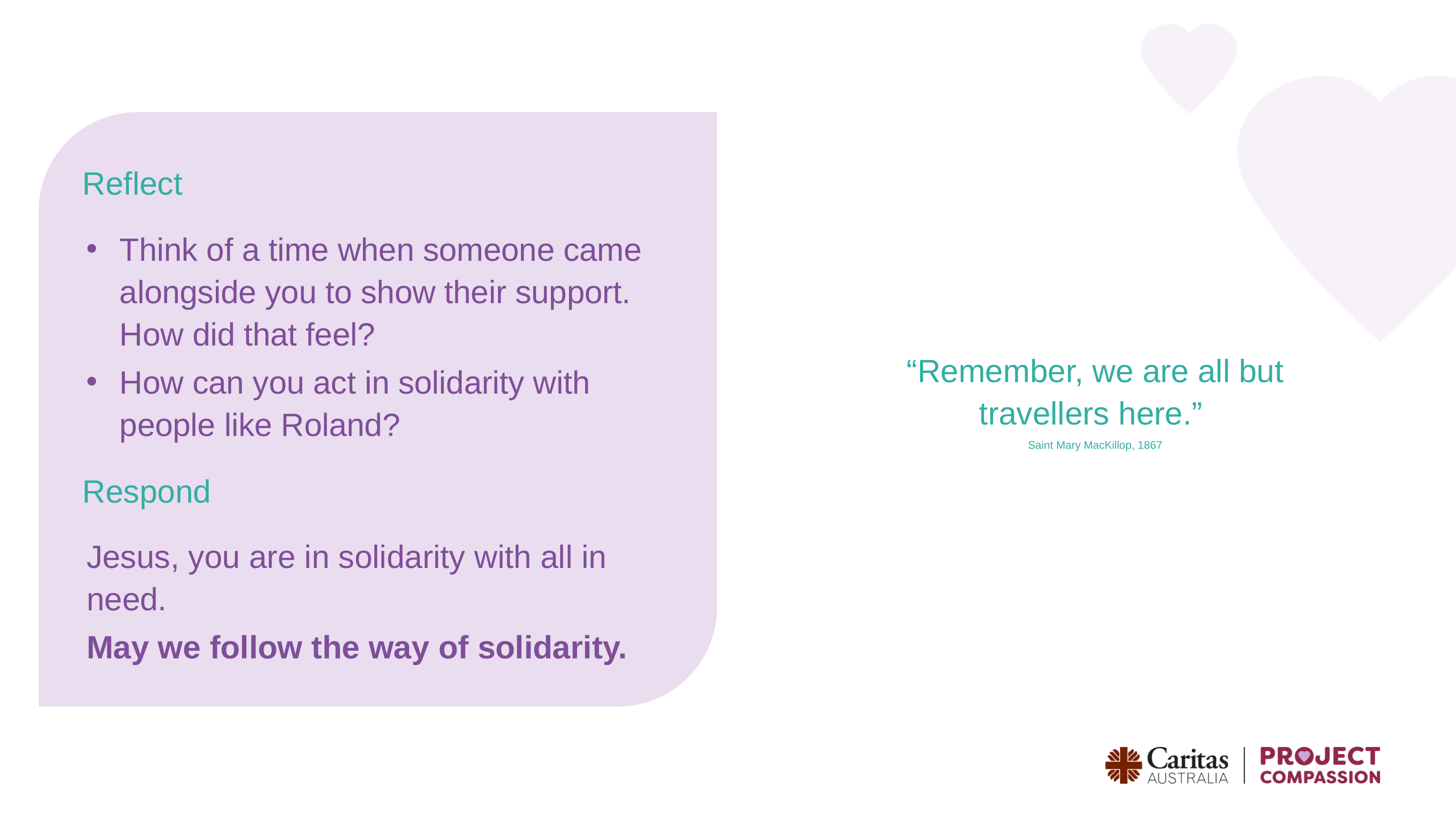

Reflect
Think of a time when someone came alongside you to show their support. How did that feel?
How can you act in solidarity with people like Roland?
“Remember, we are all but travellers here.”
Saint Mary MacKillop, 1867
Respond
Jesus, you are in solidarity with all in need.
May we follow the way of solidarity.